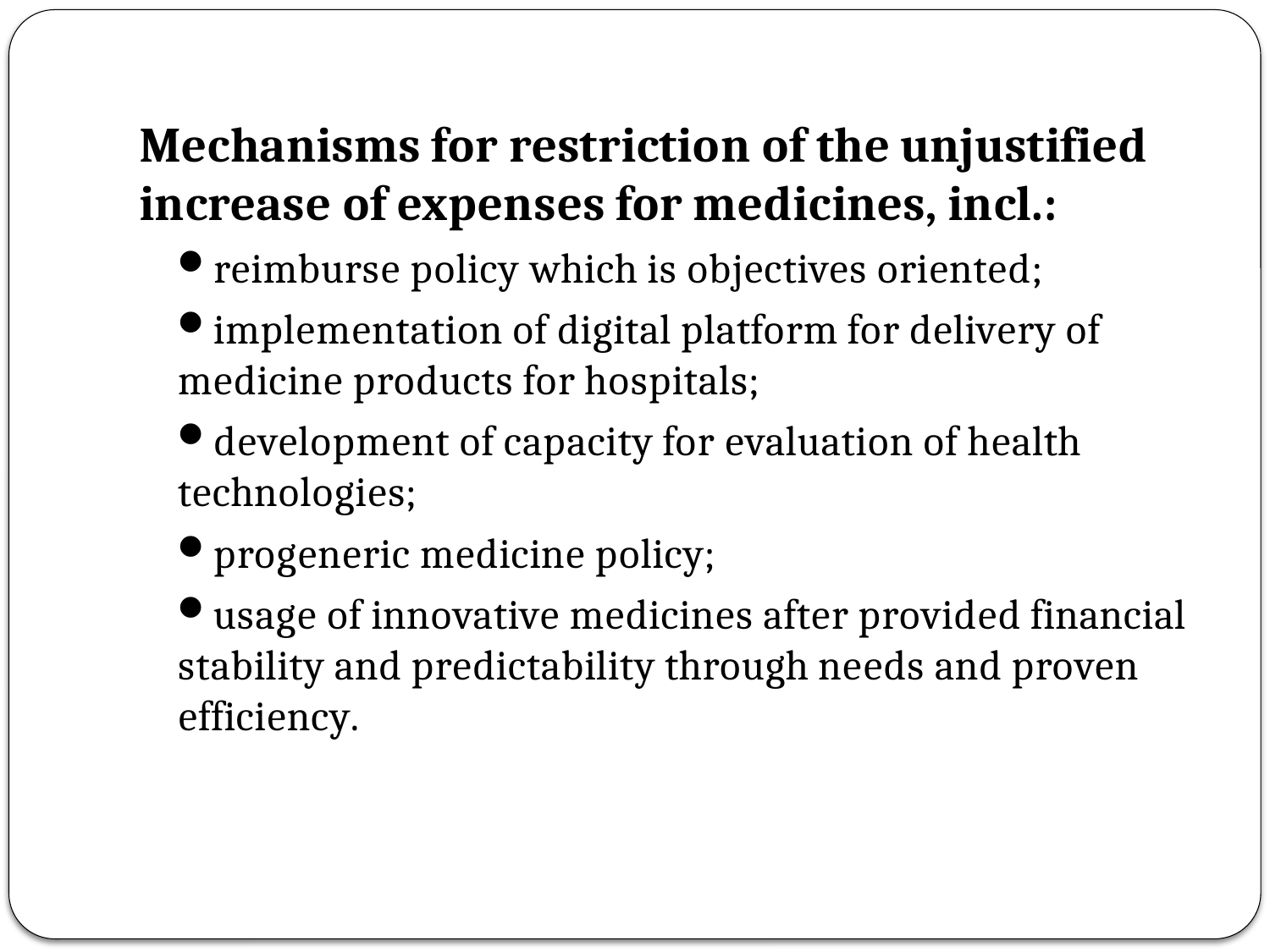

Mechanisms for restriction of the unjustified increase of expenses for medicines, incl.:
reimburse policy which is objectives oriented;
implementation of digital platform for delivery of medicine products for hospitals;
development of capacity for evaluation of health technologies;
progeneric medicine policy;
usage of innovative medicines after provided financial stability and predictability through needs and proven efficiency.